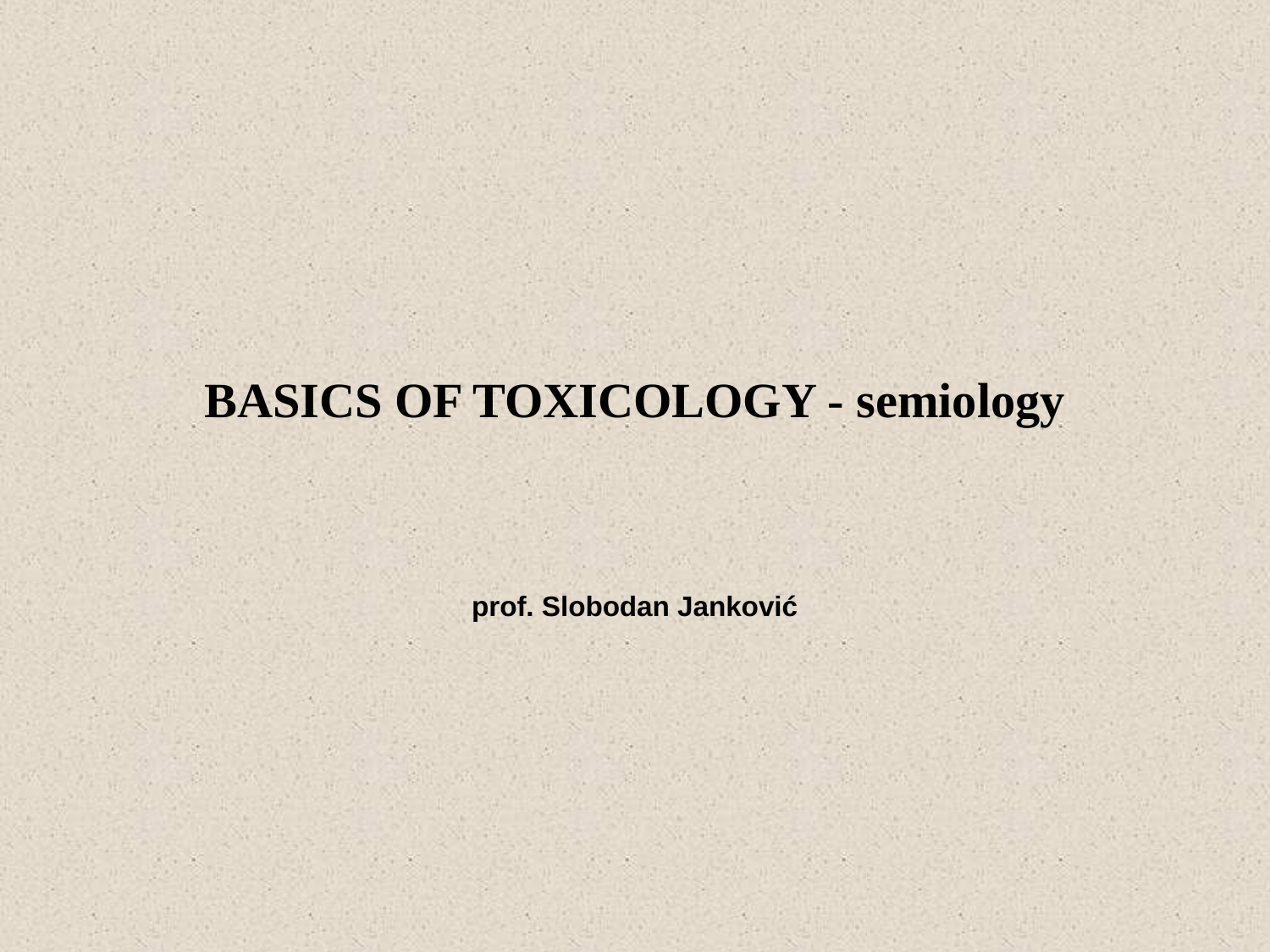

# BASICS OF TOXICOLOGY - semiology
prof. Slobodan Janković